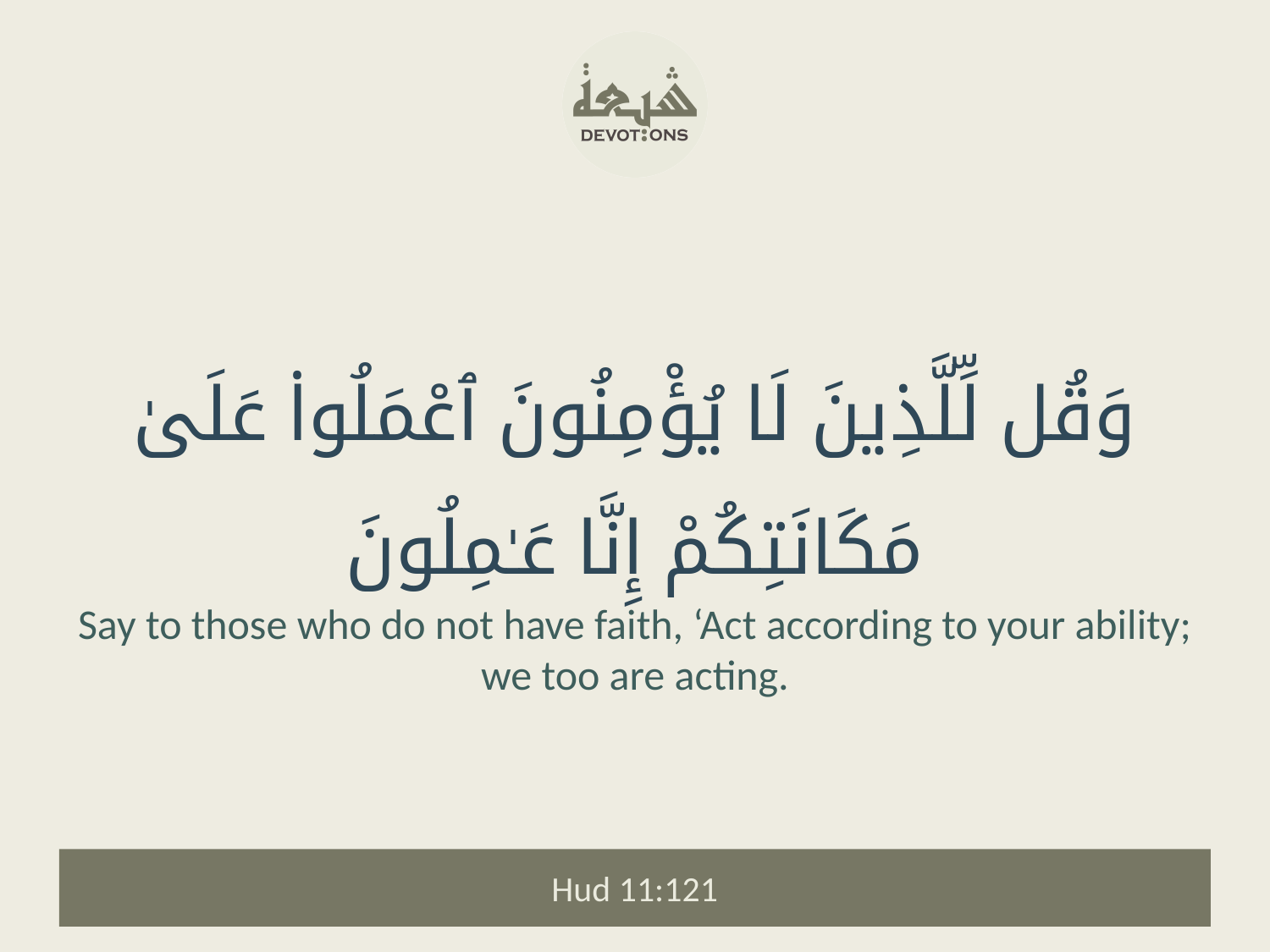

وَقُل لِّلَّذِينَ لَا يُؤْمِنُونَ ٱعْمَلُوا۟ عَلَىٰ مَكَانَتِكُمْ إِنَّا عَـٰمِلُونَ
Say to those who do not have faith, ‘Act according to your ability; we too are acting.
Hud 11:121